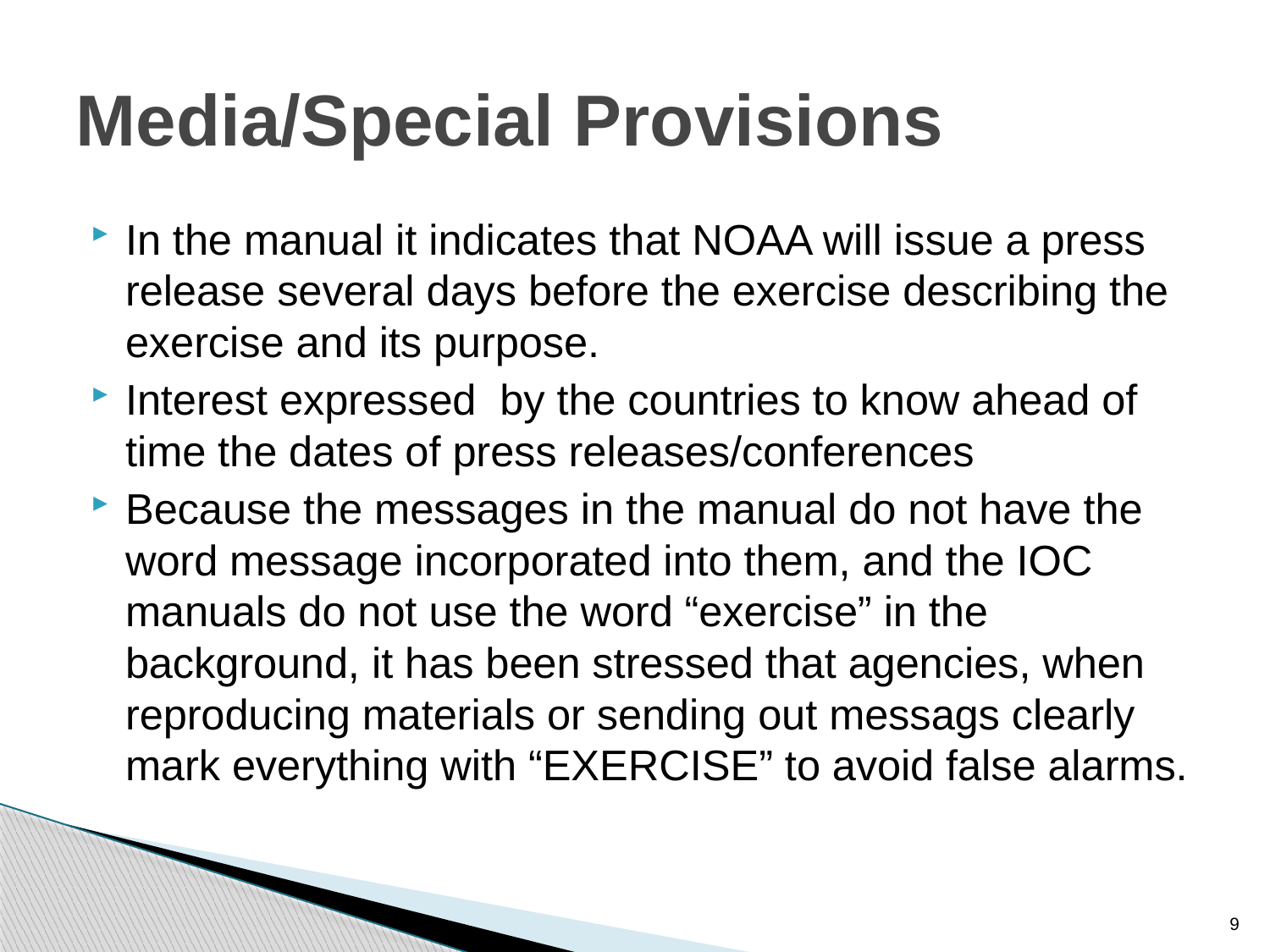

# Media/Special Provisions
In the manual it indicates that NOAA will issue a press release several days before the exercise describing the exercise and its purpose.
Interest expressed  by the countries to know ahead of time the dates of press releases/conferences
Because the messages in the manual do not have the word message incorporated into them, and the IOC manuals do not use the word “exercise” in the background, it has been stressed that agencies, when reproducing materials or sending out messags clearly mark everything with “EXERCISE” to avoid false alarms.

9